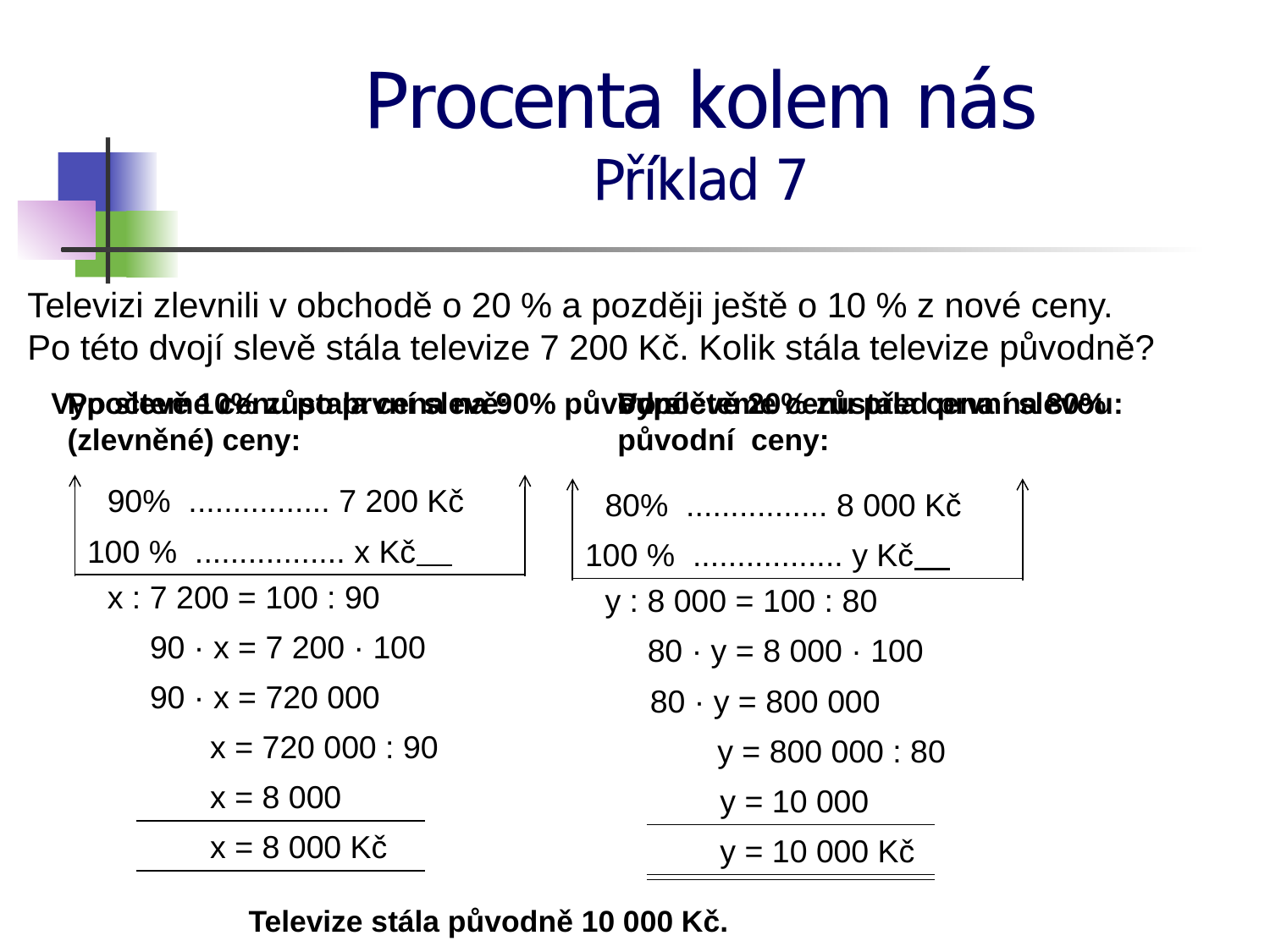

# Procenta kolem nás Příklad 7
Televizi zlevnili v obchodě o 20 % a později ještě o 10 % z nové ceny.
Po této dvojí slevě stála televize 7 200 Kč. Kolik stála televize původně?
Vypočteme cenu před první slevou:
Po slevě 20% zůstala cena na 80%
původní  ceny:
Vypočteme cenu po první slevě:
Po slevě 10% zůstala cena na 90% původní (zlevněné) ceny:
90%  ................ 7 200 Kč
80%  ................ 8 000 Kč
100 %  ................. x Kč
100 %  ................. y Kč
x : 7 200 = 100 : 90
y : 8 000 = 100 : 80
90 · x = 7 200 · 100
80 · y = 8 000 · 100
90 · x = 720 000
80 · y = 800 000
x = 720 000 : 90
y = 800 000 : 80
x = 8 000
y = 10 000
x = 8 000 Kč
y = 10 000 Kč
Televize stála původně 10 000 Kč.